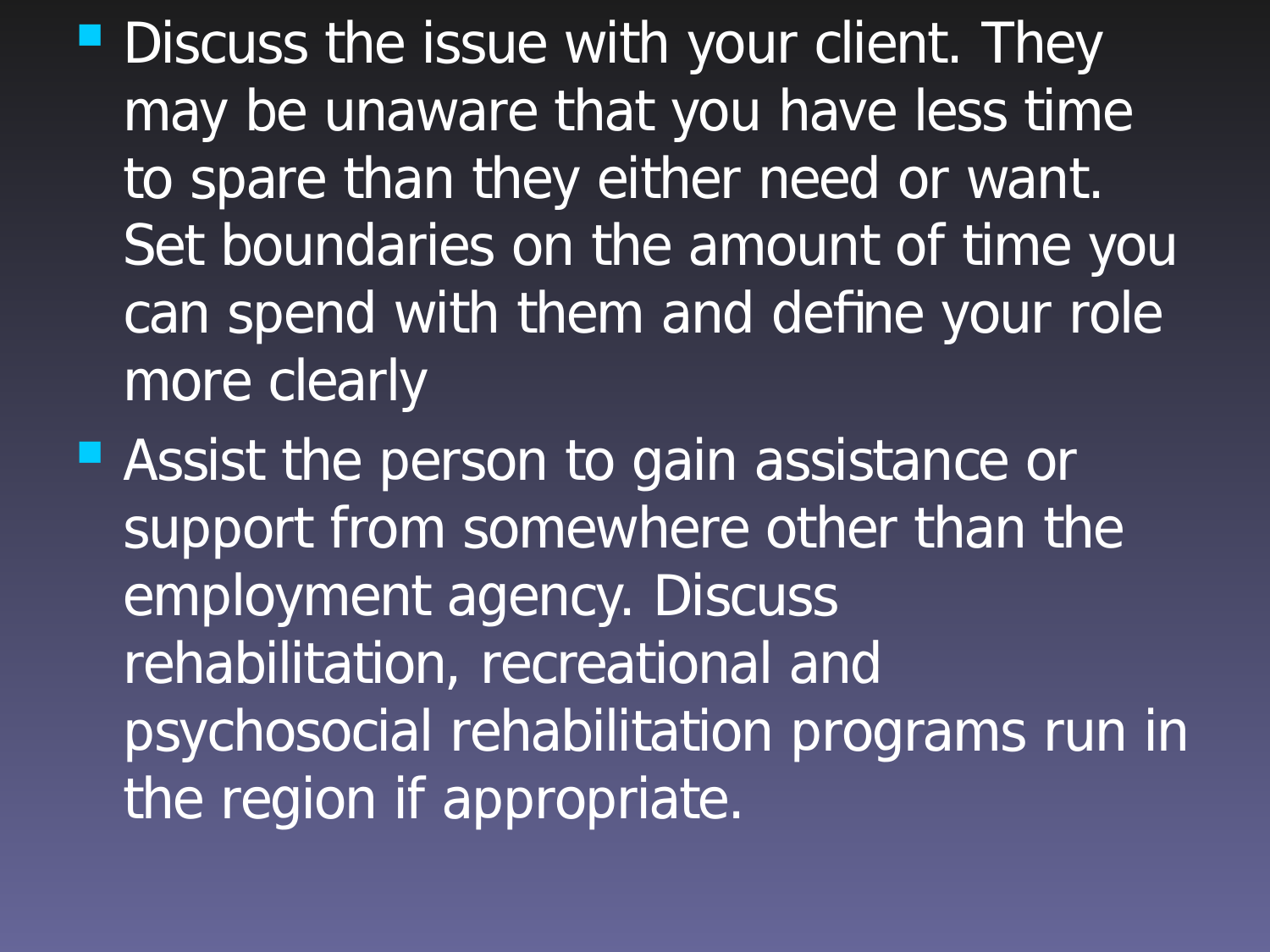

Discuss the issue with your client. They may be unaware that you have less time to spare than they either need or want. Set boundaries on the amount of time you can spend with them and define your role more clearly
Assist the person to gain assistance or support from somewhere other than the employment agency. Discuss rehabilitation, recreational and psychosocial rehabilitation programs run in the region if appropriate.